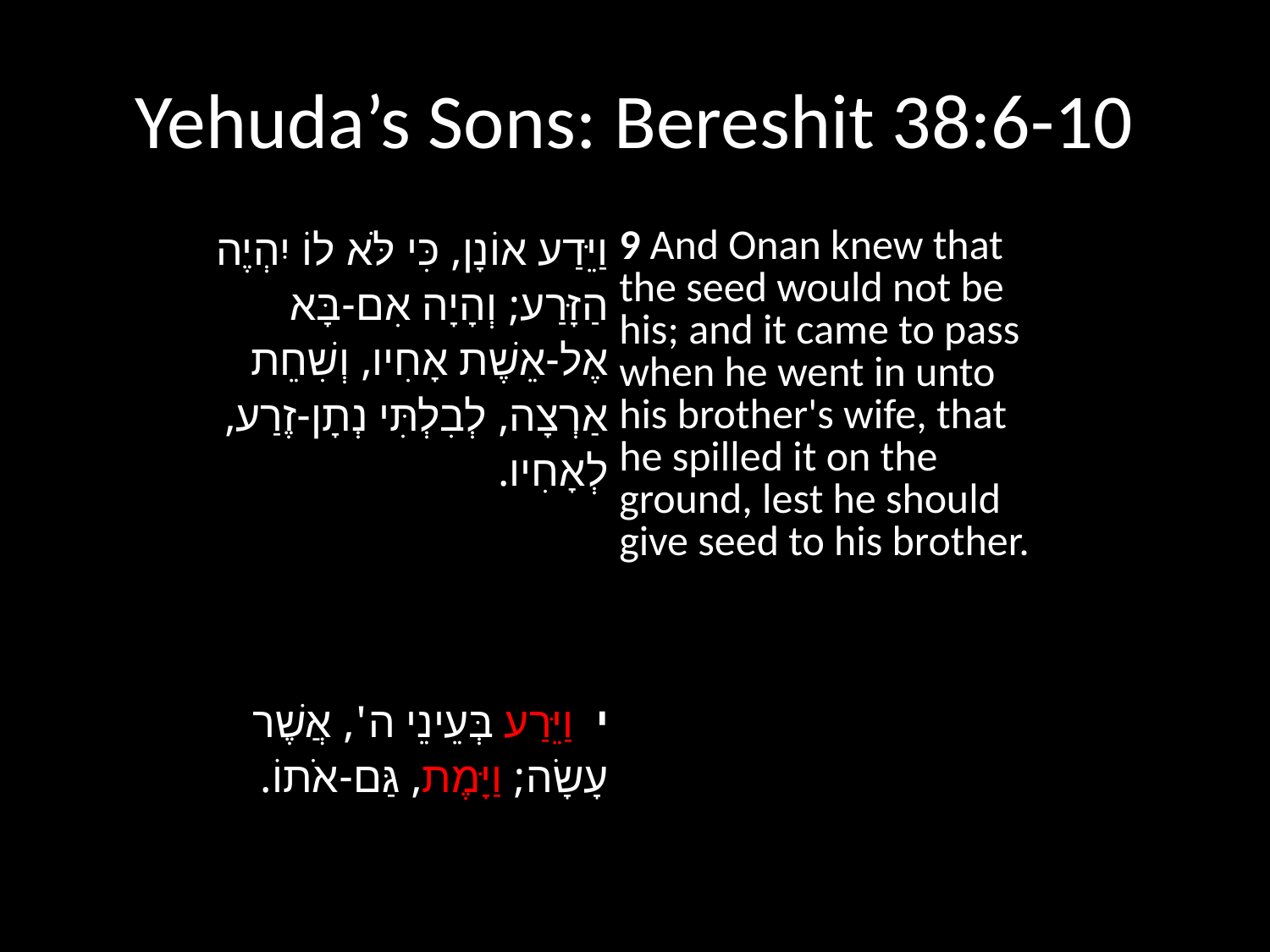

# Yehuda’s Sons: Bereshit 38:6-10
| וַיֵּדַע אוֹנָן, כִּי לֹּא לוֹ יִהְיֶה הַזָּרַע; וְהָיָה אִם-בָּא אֶל-אֵשֶׁת אָחִיו, וְשִׁחֵת אַרְצָה, לְבִלְתִּי נְתָן-זֶרַע, לְאָחִיו. | 9 And Onan knew that the seed would not be his; and it came to pass when he went in unto his brother's wife, that he spilled it on the ground, lest he should give seed to his brother. |
| --- | --- |
| י  וַיֵּרַע בְּעֵינֵי ה', אֲשֶׁר עָשָׂה; וַיָּמֶת, גַּם-אֹתוֹ. |  |